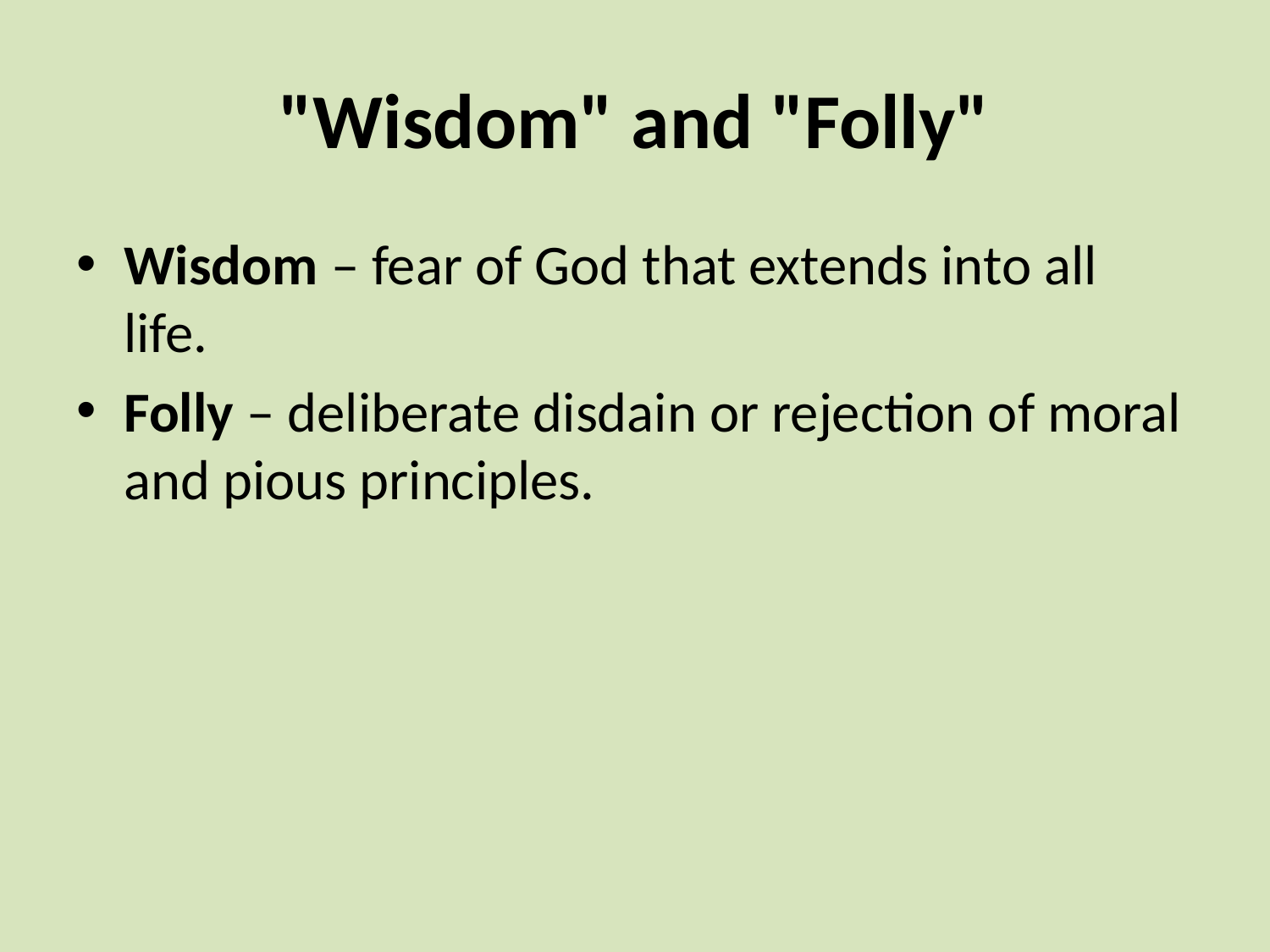

# "Wisdom" and "Folly"
Wisdom – fear of God that extends into all life.
Folly – deliberate disdain or rejection of moral and pious principles.